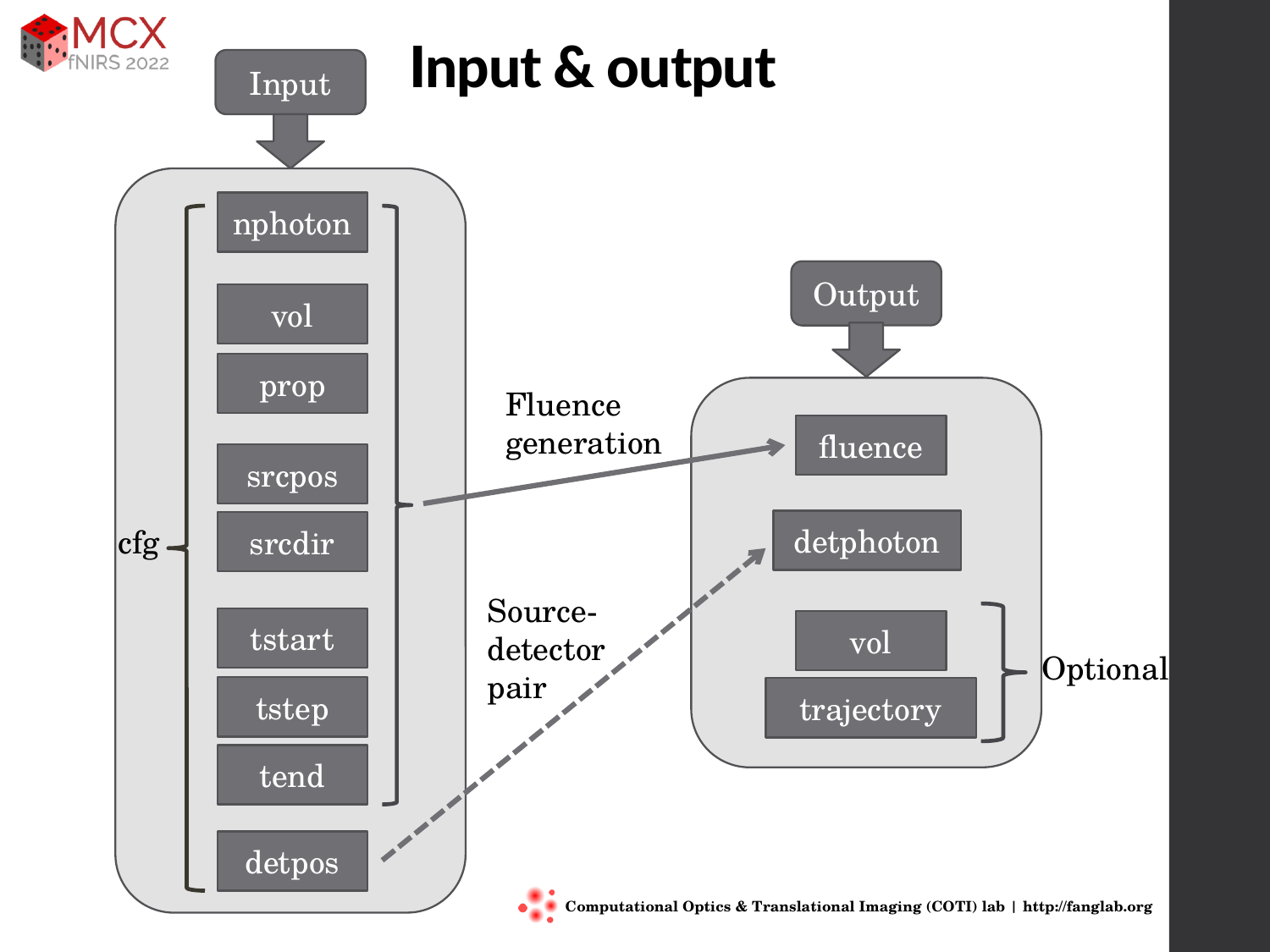

# Input & output
Input

nphoton
vol
prop
srcpos
srcdir
tstart
tstep
tend

Output

fluence
detphoton
vol
trajectory
Fluence generation
cfg
Source-detector pair

Optional
detpos